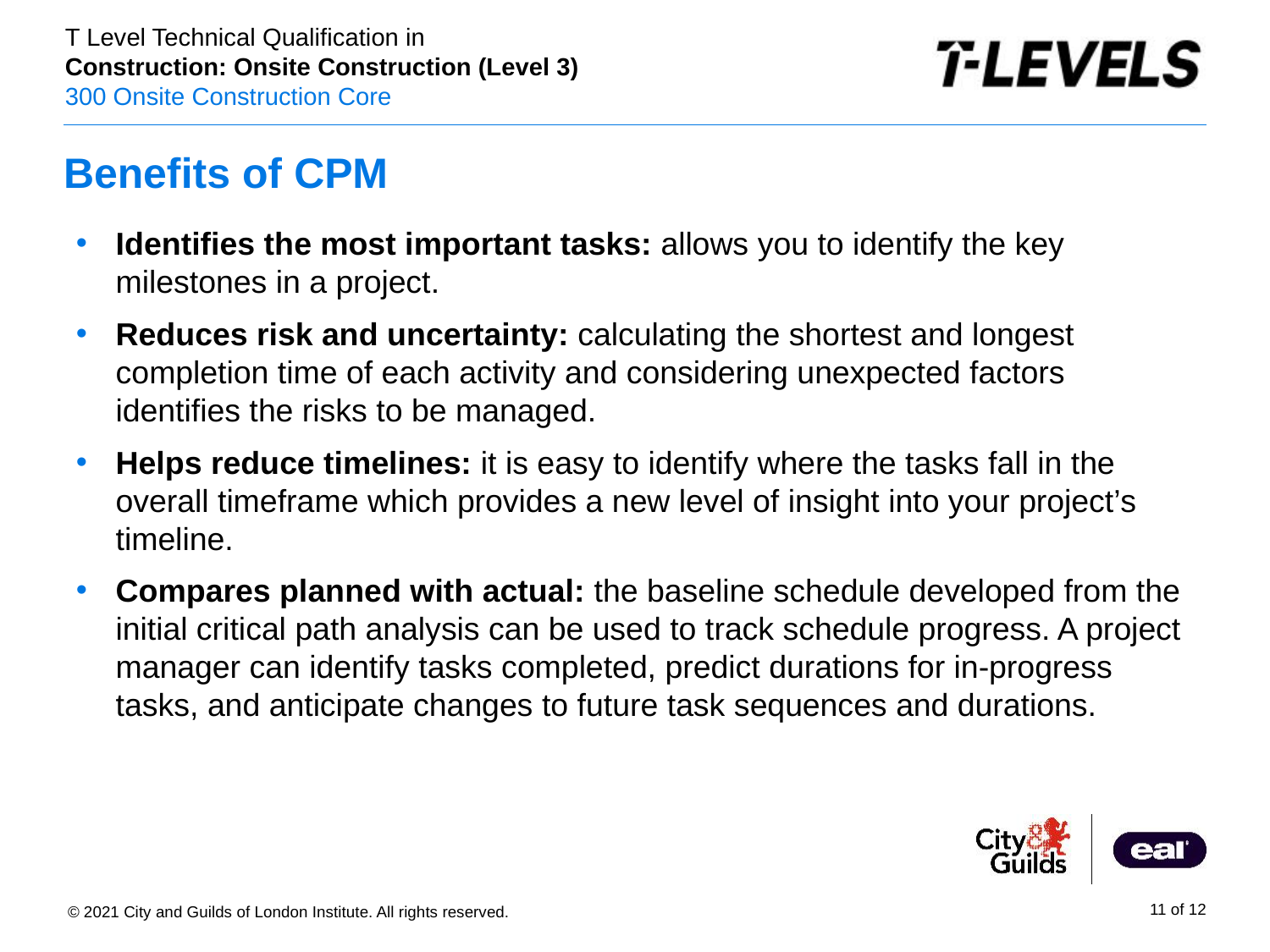

# Benefits of CPM
Identifies the most important tasks: allows you to identify the key milestones in a project.
Reduces risk and uncertainty: calculating the shortest and longest completion time of each activity and considering unexpected factors identifies the risks to be managed.
Helps reduce timelines: it is easy to identify where the tasks fall in the overall timeframe which provides a new level of insight into your project’s timeline.
Compares planned with actual: the baseline schedule developed from the initial critical path analysis can be used to track schedule progress. A project manager can identify tasks completed, predict durations for in-progress tasks, and anticipate changes to future task sequences and durations.